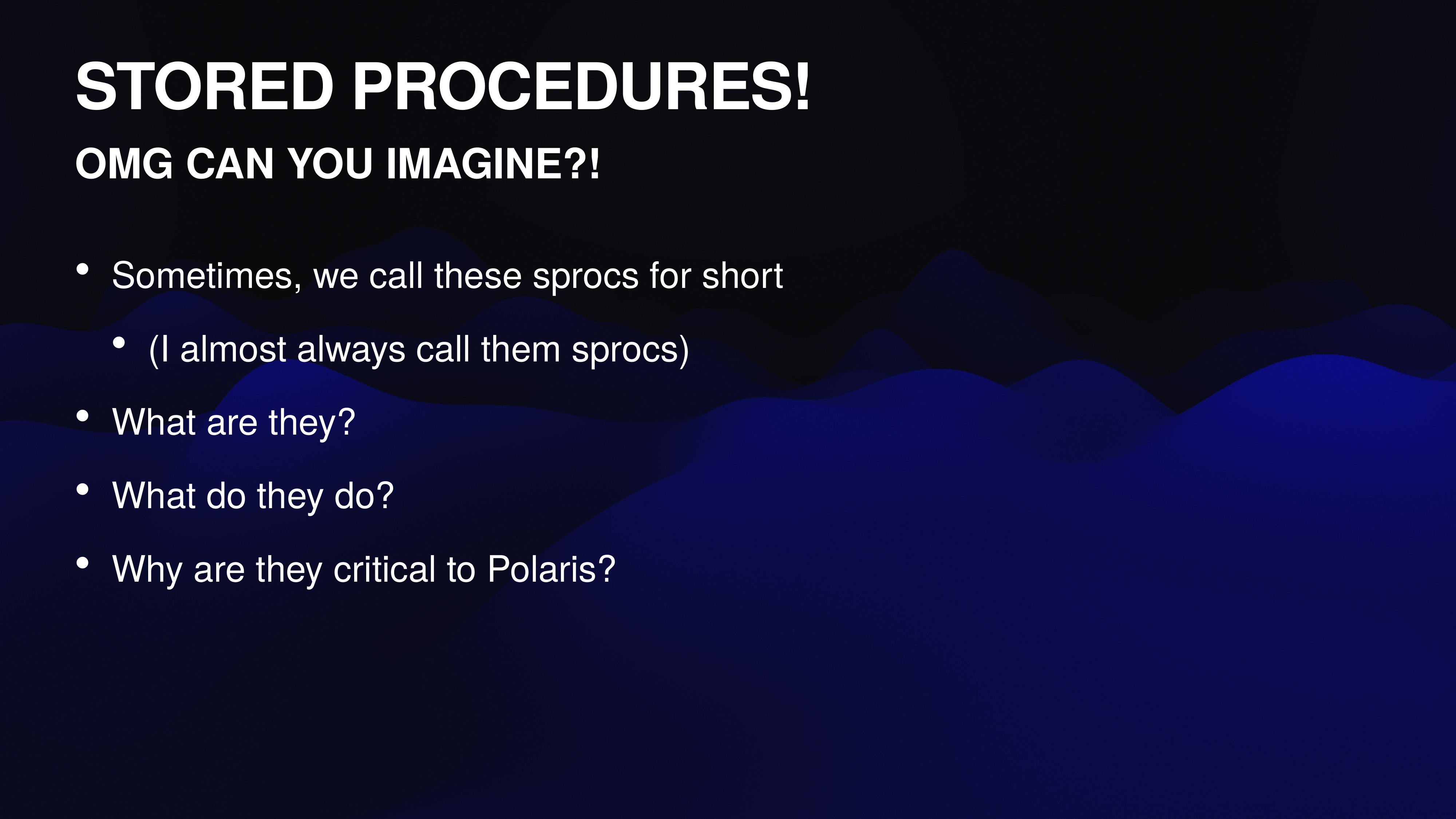

# STORED PROCEDURES!
OMG CAN YOU IMAGINE?!
Sometimes, we call these sprocs for short
(I almost always call them sprocs)
What are they?
What do they do?
Why are they critical to Polaris?